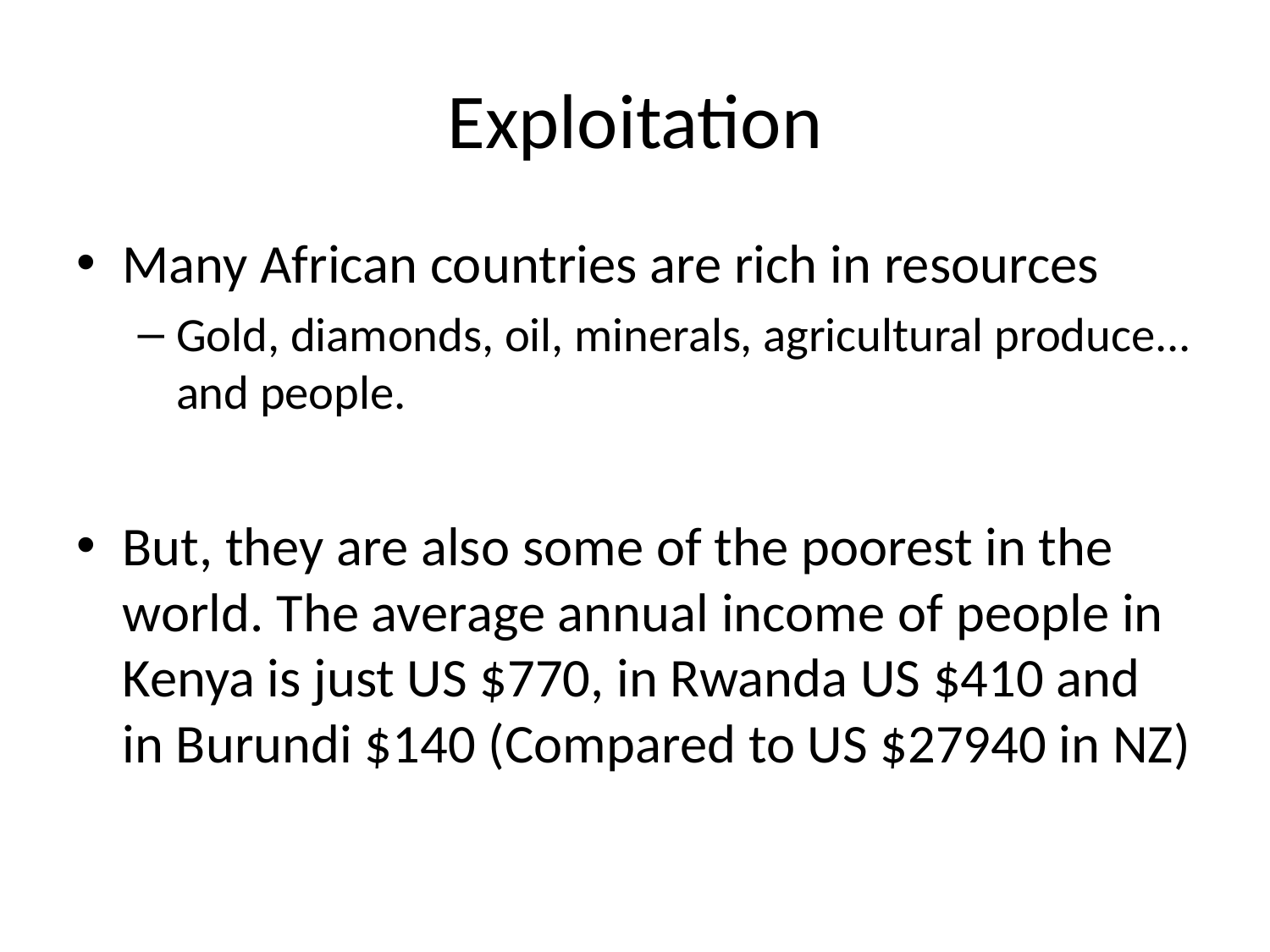

# Exploitation
Many African countries are rich in resources
Gold, diamonds, oil, minerals, agricultural produce... and people.

But, they are also some of the poorest in the world. The average annual income of people in Kenya is just US $770, in Rwanda US $410 and in Burundi $140 (Compared to US $27940 in NZ)